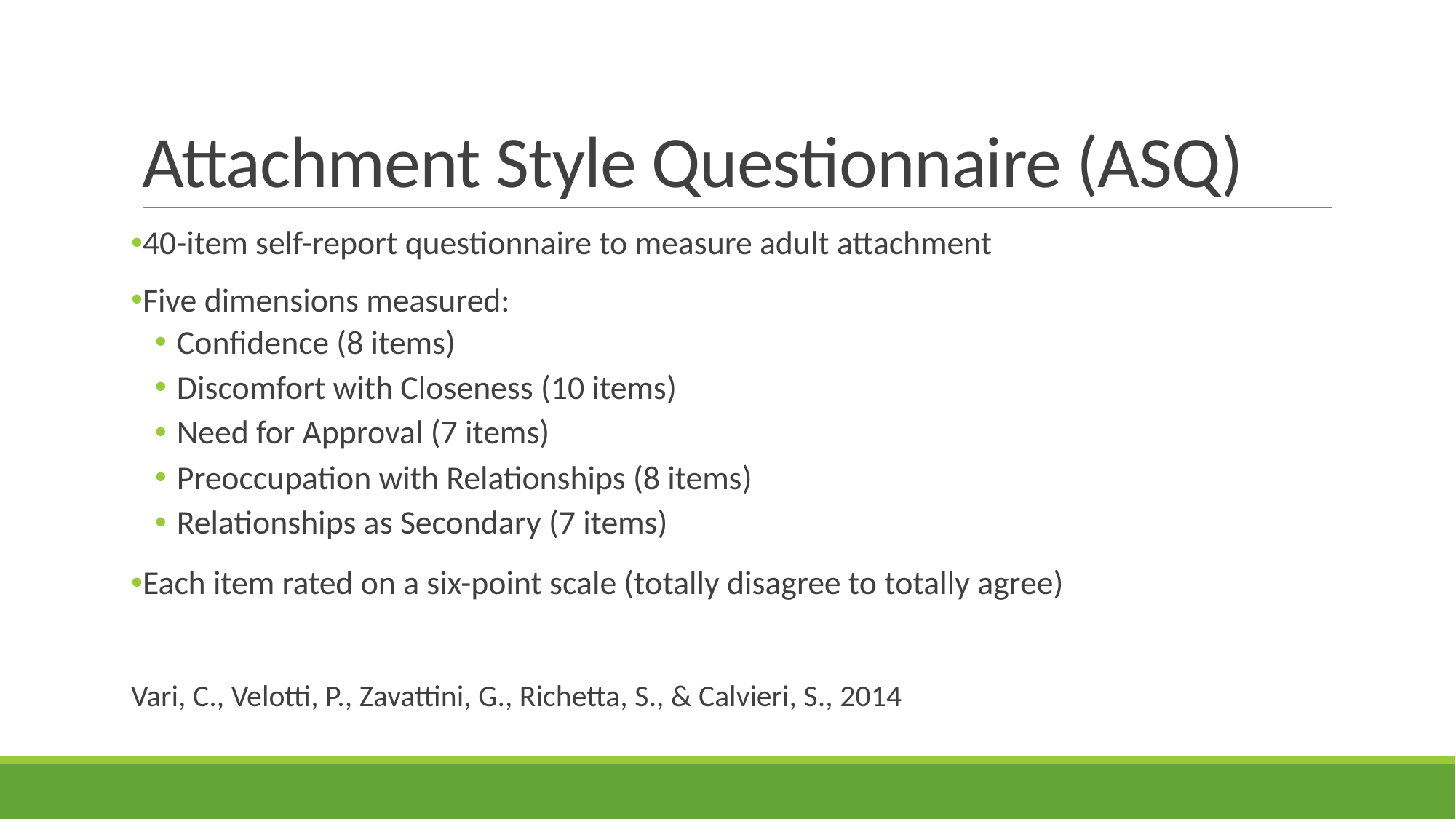

# Attachment Style Questionnaire (ASQ)
40-item self-report questionnaire to measure adult attachment
Five dimensions measured:
Confidence (8 items)
Discomfort with Closeness (10 items)
Need for Approval (7 items)
Preoccupation with Relationships (8 items)
Relationships as Secondary (7 items)
Each item rated on a six-point scale (totally disagree to totally agree)

Vari, C., Velotti, P., Zavattini, G., Richetta, S., & Calvieri, S., 2014